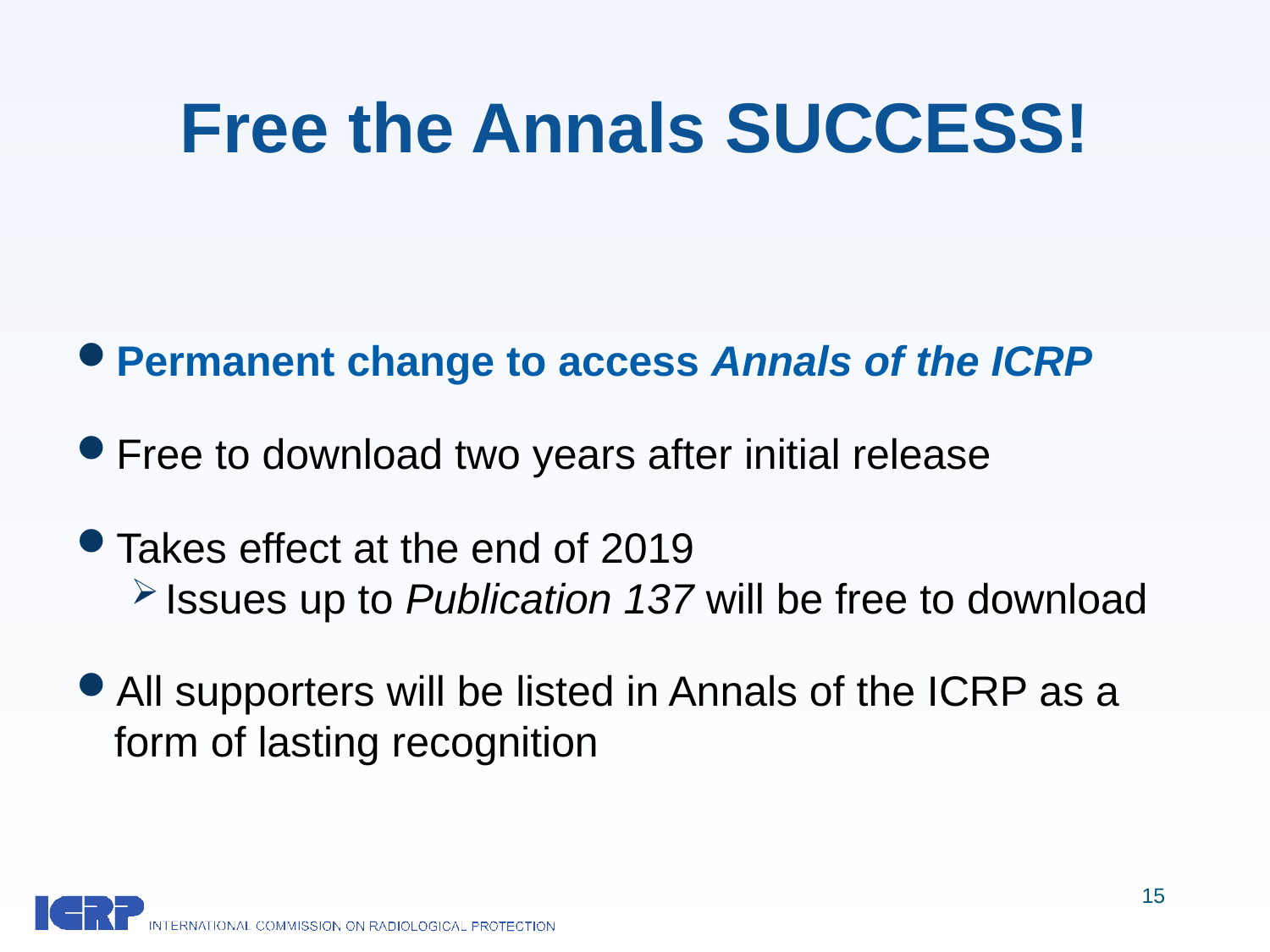

# Free the Annals SUCCESS!
Permanent change to access Annals of the ICRP
Free to download two years after initial release
Takes effect at the end of 2019
Issues up to Publication 137 will be free to download
All supporters will be listed in Annals of the ICRP as a form of lasting recognition
15